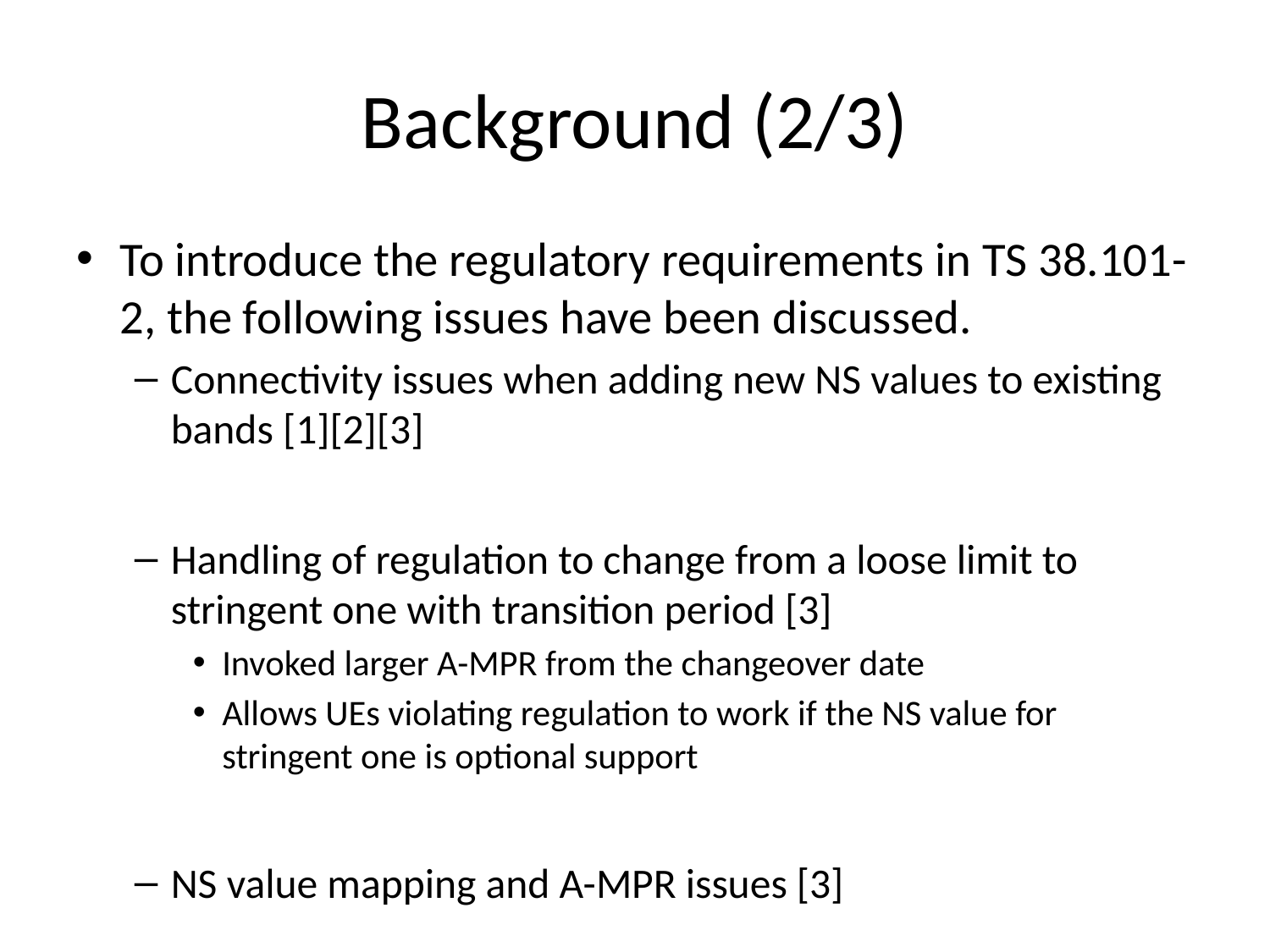

# Background (2/3)
To introduce the regulatory requirements in TS 38.101-2, the following issues have been discussed.
Connectivity issues when adding new NS values to existing bands [1][2][3]

Handling of regulation to change from a loose limit to stringent one with transition period [3]
Invoked larger A-MPR from the changeover date
Allows UEs violating regulation to work if the NS value for stringent one is optional support

NS value mapping and A-MPR issues [3]